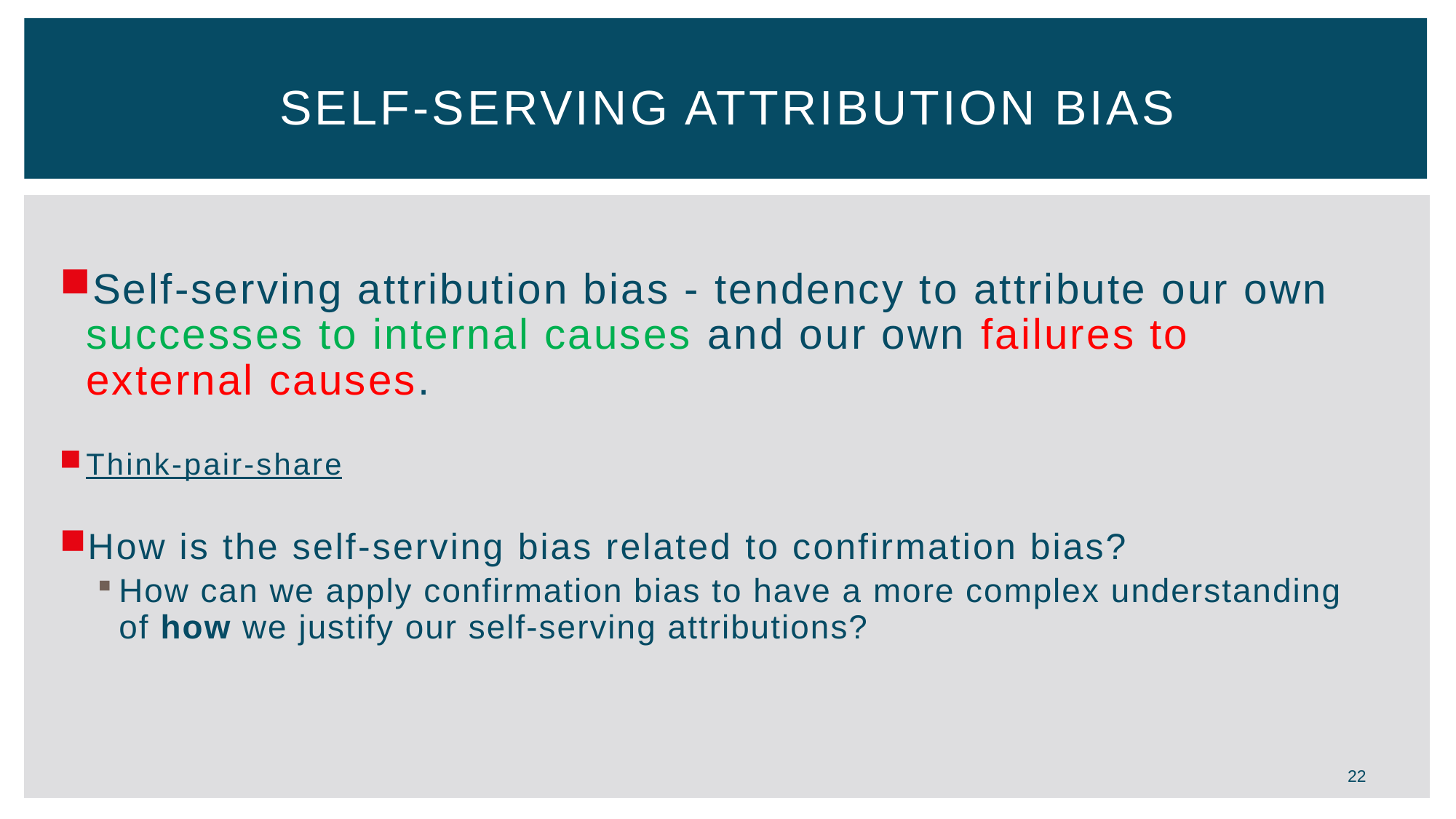

# Self-serving attribution Bias

Self-serving attribution bias - tendency to attribute our own successes to internal causes and our own failures to external causes.

Think-pair-share

How is the self-serving bias related to confirmation bias?
How can we apply confirmation bias to have a more complex understanding of how we justify our self-serving attributions?

22